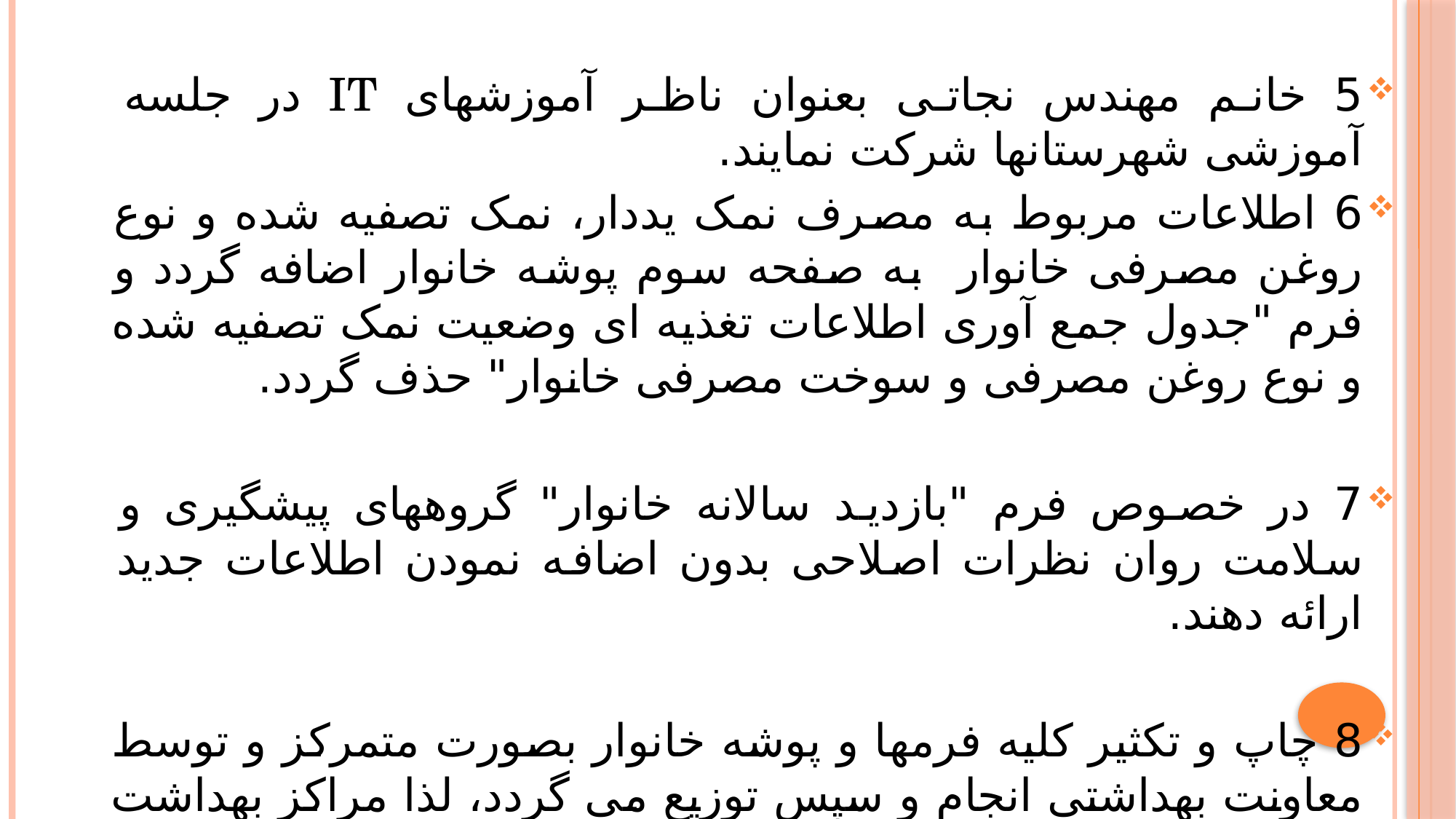

5 خانم مهندس نجاتی بعنوان ناظر آموزشهای IT در جلسه آموزشی شهرستانها شرکت نمایند.
6 اطلاعات مربوط به مصرف نمک یددار، نمک تصفیه شده و نوع روغن مصرفی خانوار  به صفحه سوم پوشه خانوار اضافه گردد و فرم "جدول جمع آوری اطلاعات تغذیه ای وضعیت نمک تصفیه شده و نوع روغن مصرفی و سوخت مصرفی خانوار" حذف گردد.

7 در خصوص فرم "بازدید سالانه خانوار" گروههای پیشگیری و سلامت روان نظرات اصلاحی بدون اضافه نمودن اطلاعات جدید ارائه دهند.

8 چاپ و تکثیر کلیه فرمها و پوشه خانوار بصورت متمرکز و توسط معاونت بهداشتی انجام و سپس توزیع می گردد، لذا مراکز بهداشت شهرستانها از چاپ و تکثیر هر نوع فرمی جدا خودداری نمایند